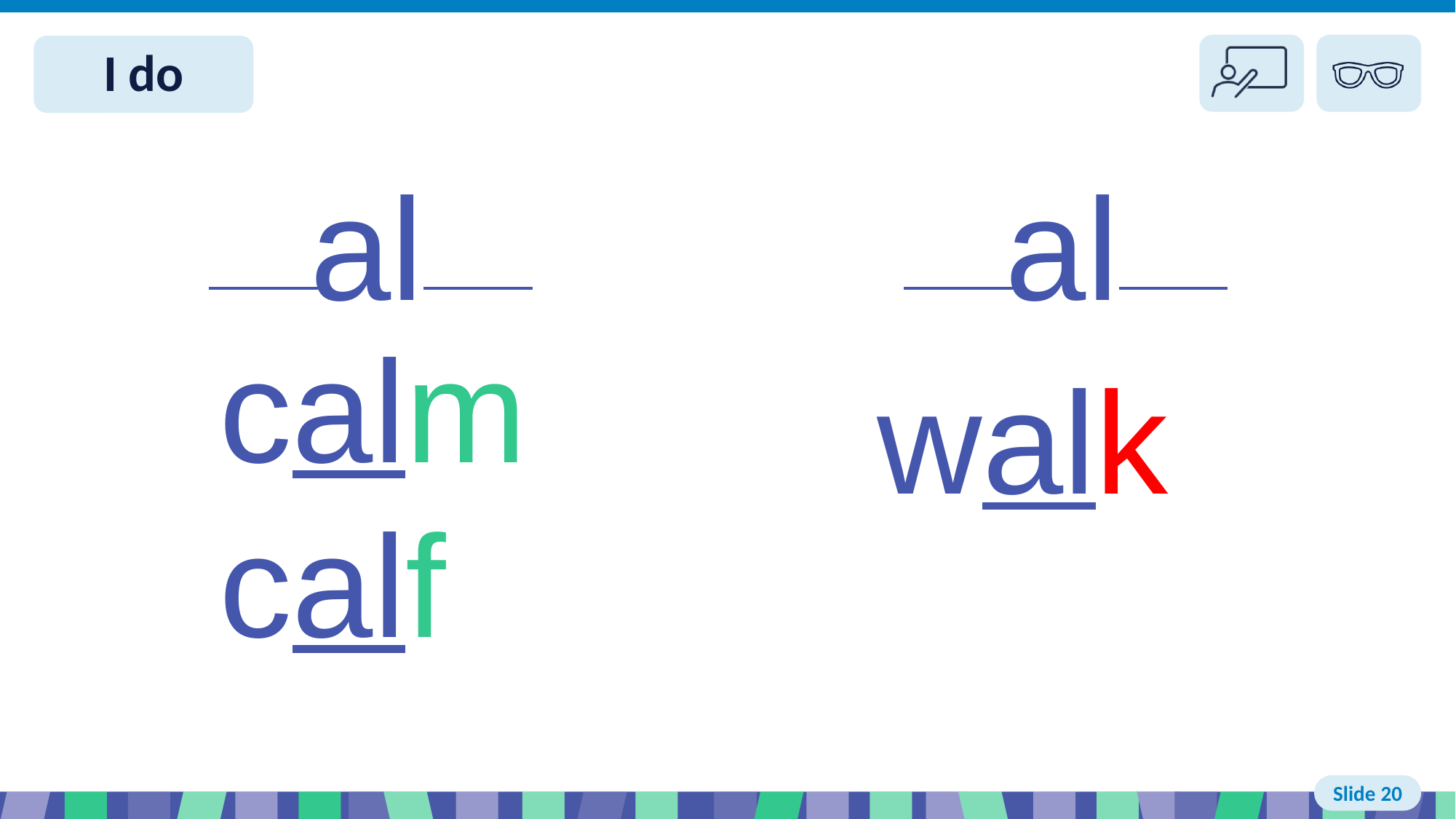

Slide 20 I do
al
al
calm
calf
walk